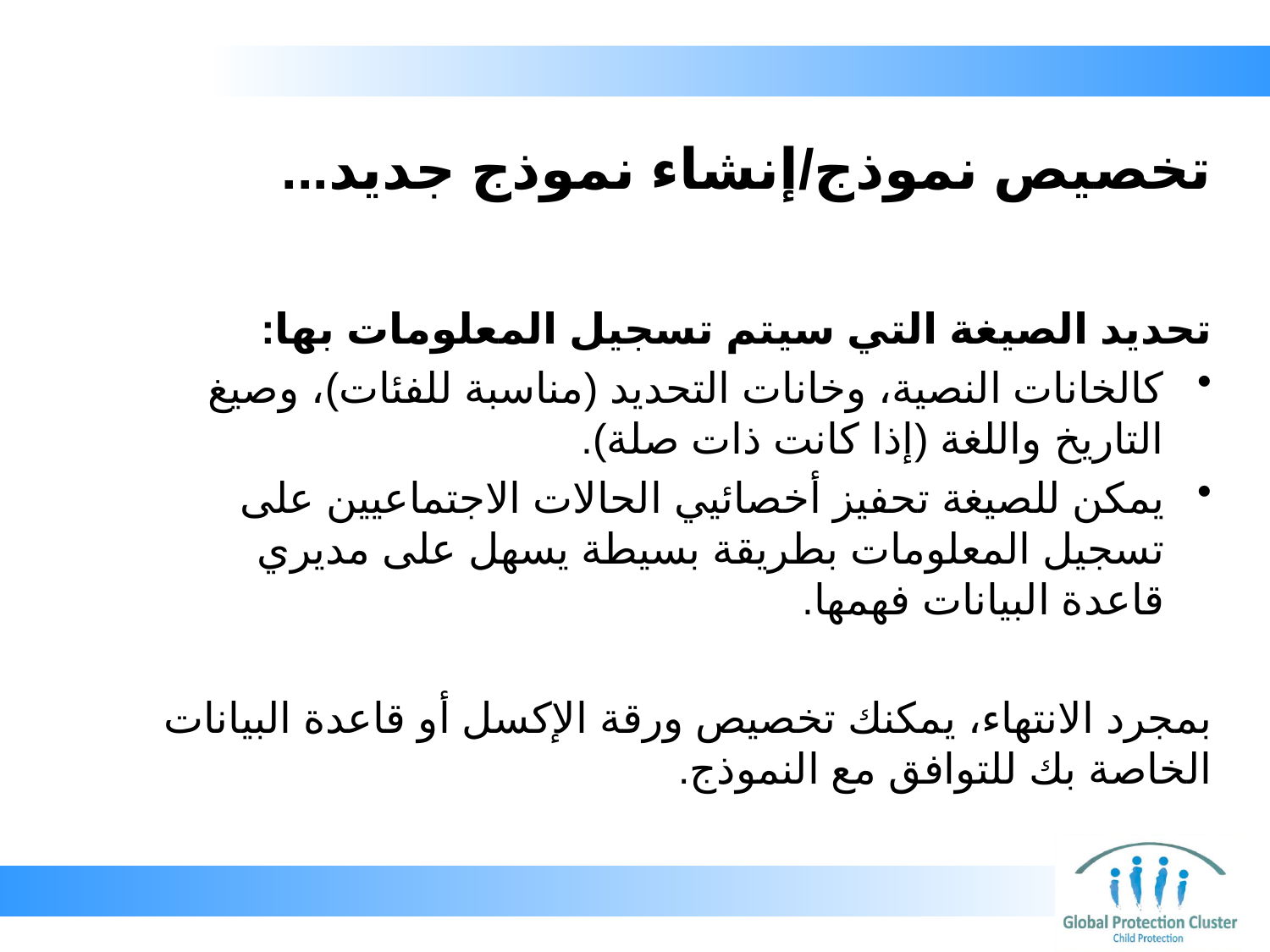

# تخصيص نموذج/إنشاء نموذج جديد...

تحديد الصيغة التي سيتم تسجيل المعلومات بها:
كالخانات النصية، وخانات التحديد (مناسبة للفئات)، وصيغ التاريخ واللغة (إذا كانت ذات صلة).
يمكن للصيغة تحفيز أخصائيي الحالات الاجتماعيين على تسجيل المعلومات بطريقة بسيطة يسهل على مديري قاعدة البيانات فهمها.

بمجرد الانتهاء، يمكنك تخصيص ورقة الإكسل أو قاعدة البيانات الخاصة بك للتوافق مع النموذج.